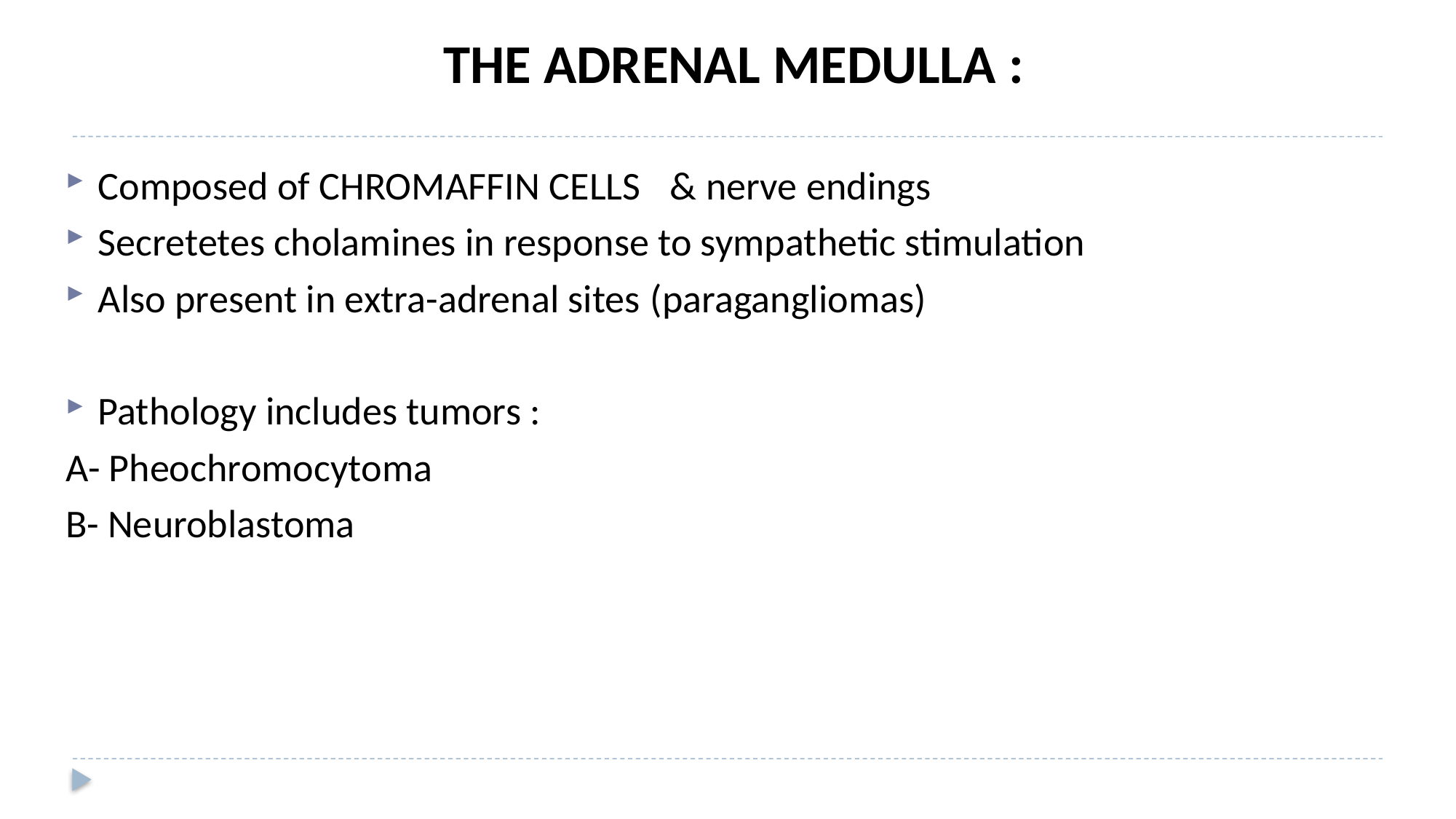

# THE ADRENAL MEDULLA :
Composed of CHROMAFFIN CELLS  & nerve endings
Secretetes cholamines in response to sympathetic stimulation
Also present in extra-adrenal sites (paragangliomas)

Pathology includes tumors :
A- Pheochromocytoma
B- Neuroblastoma